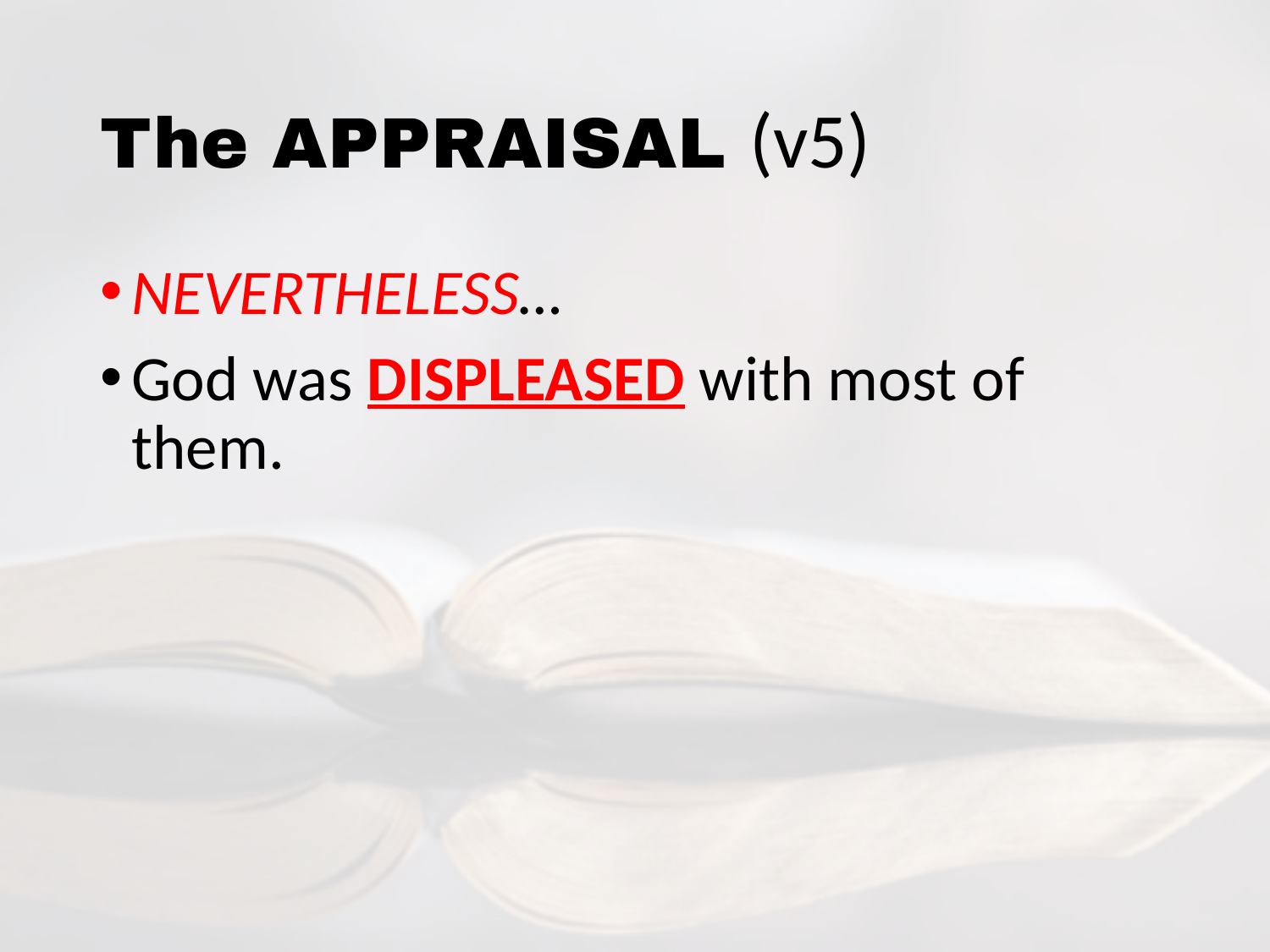

# The APPRAISAL (v5)
NEVERTHELESS…
God was DISPLEASED with most of them.